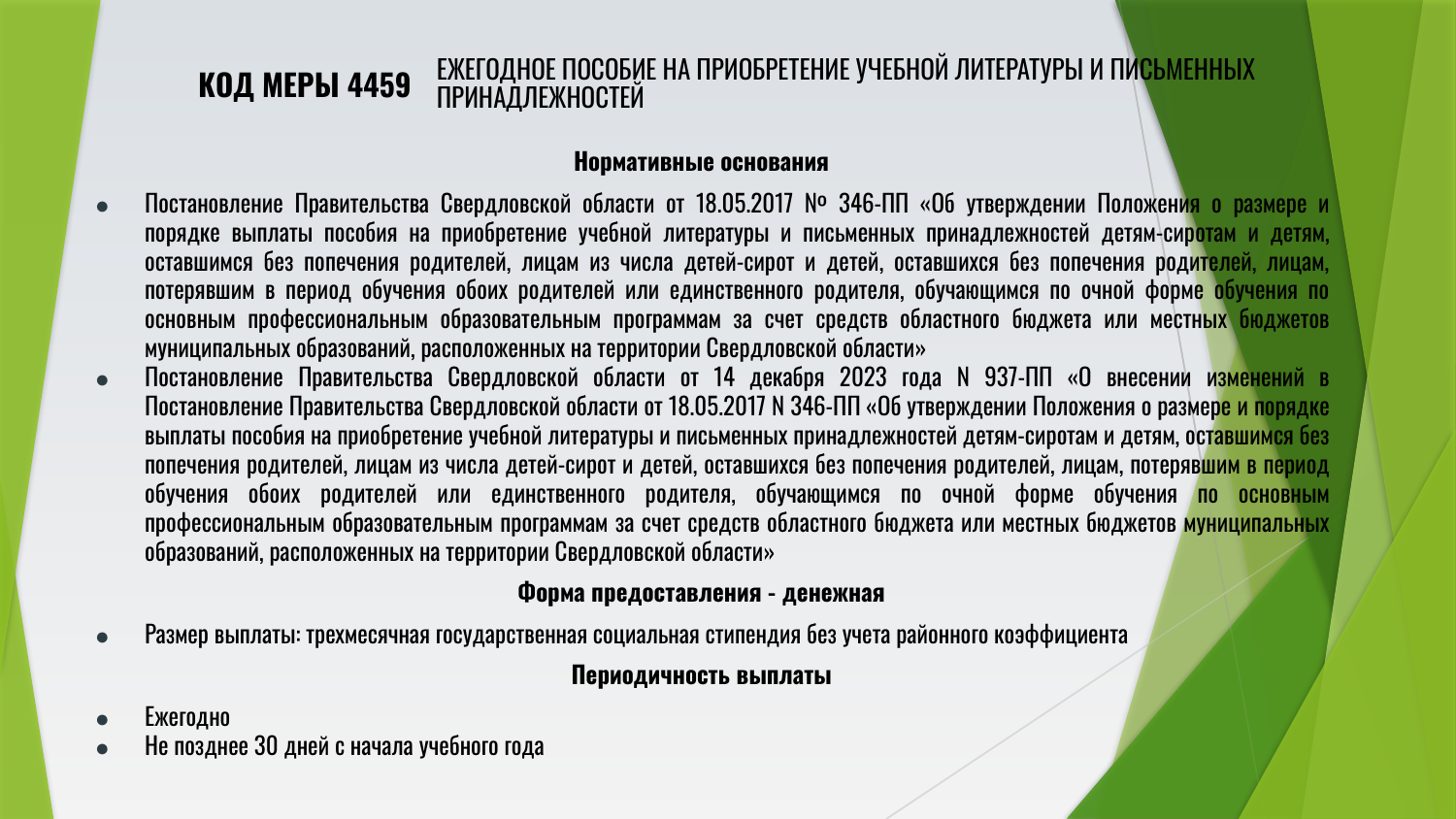

КОД МЕРЫ 4459
Ежегодное пособие на приобретение учебной литературы и письменных принадлежностей
Нормативные основания

Постановление Правительства Свердловской области от 18.05.2017 № 346-ПП «Об утверждении Положения о размере и порядке выплаты пособия на приобретение учебной литературы и письменных принадлежностей детям-сиротам и детям, оставшимся без попечения родителей, лицам из числа детей-сирот и детей, оставшихся без попечения родителей, лицам, потерявшим в период обучения обоих родителей или единственного родителя, обучающимся по очной форме обучения по основным профессиональным образовательным программам за счет средств областного бюджета или местных бюджетов муниципальных образований, расположенных на территории Свердловской области»
Постановление Правительства Свердловской области от 14 декабря 2023 года N 937-ПП «О внесении изменений в Постановление Правительства Свердловской области от 18.05.2017 N 346-ПП «Об утверждении Положения о размере и порядке выплаты пособия на приобретение учебной литературы и письменных принадлежностей детям-сиротам и детям, оставшимся без попечения родителей, лицам из числа детей-сирот и детей, оставшихся без попечения родителей, лицам, потерявшим в период обучения обоих родителей или единственного родителя, обучающимся по очной форме обучения по основным профессиональным образовательным программам за счет средств областного бюджета или местных бюджетов муниципальных образований, расположенных на территории Свердловской области»

Форма предоставления - денежная

Размер выплаты: трехмесячная государственная социальная стипендия без учета районного коэффициента

Периодичность выплаты

Ежегодно
Не позднее 30 дней с начала учебного года